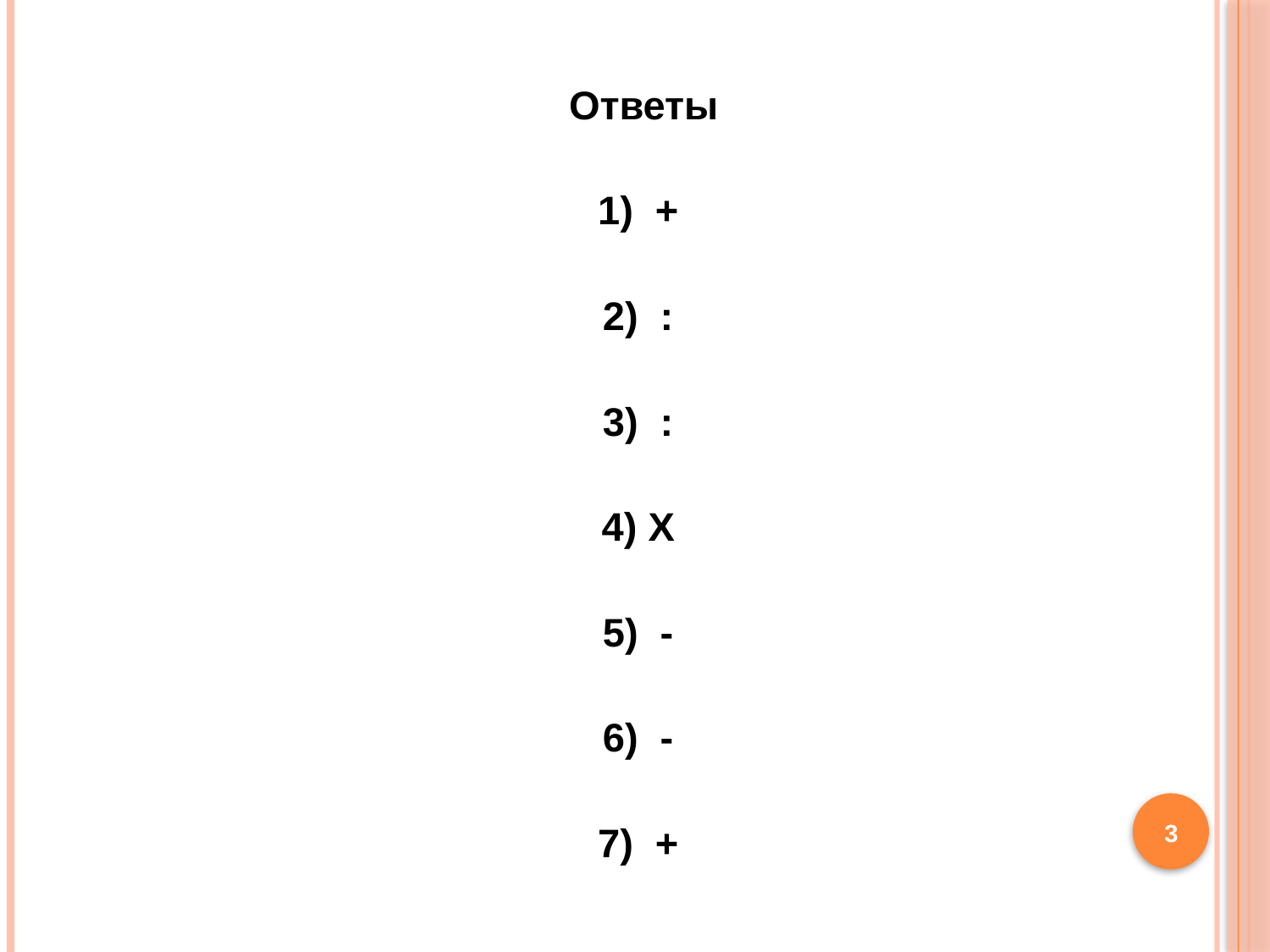

Ответы
1)  +
2)  :
3)  :
4) Х
5)  -
6)  -
7)  +
3